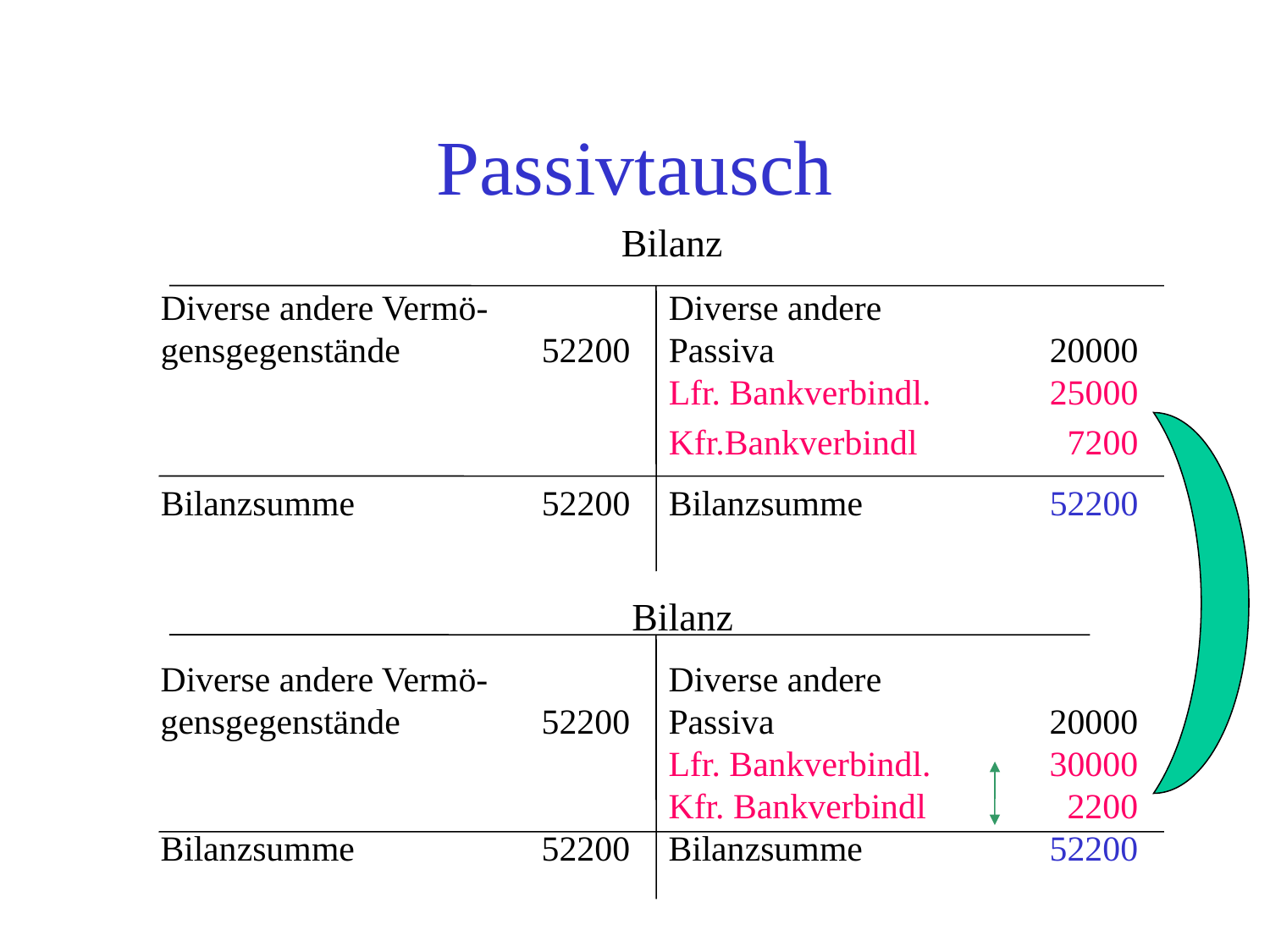

# Passivtausch
Bilanz
Diverse andere Vermö-		Diverse andere
gensgegenstände		52200 	Passiva 			20000
 				Lfr. Bankverbindl. 	25000
				Kfr.Bankverbindl   	  7200
Bilanzsumme		52200	Bilanzsumme		52200

Bilanz
Diverse andere Vermö-		Diverse andere
gensgegenstände		52200	Passiva 			20000
 				Lfr. Bankverbindl. 	30000
				Kfr. Bankverbindl   	  2200
Bilanzsumme		52200	Bilanzsumme		52200